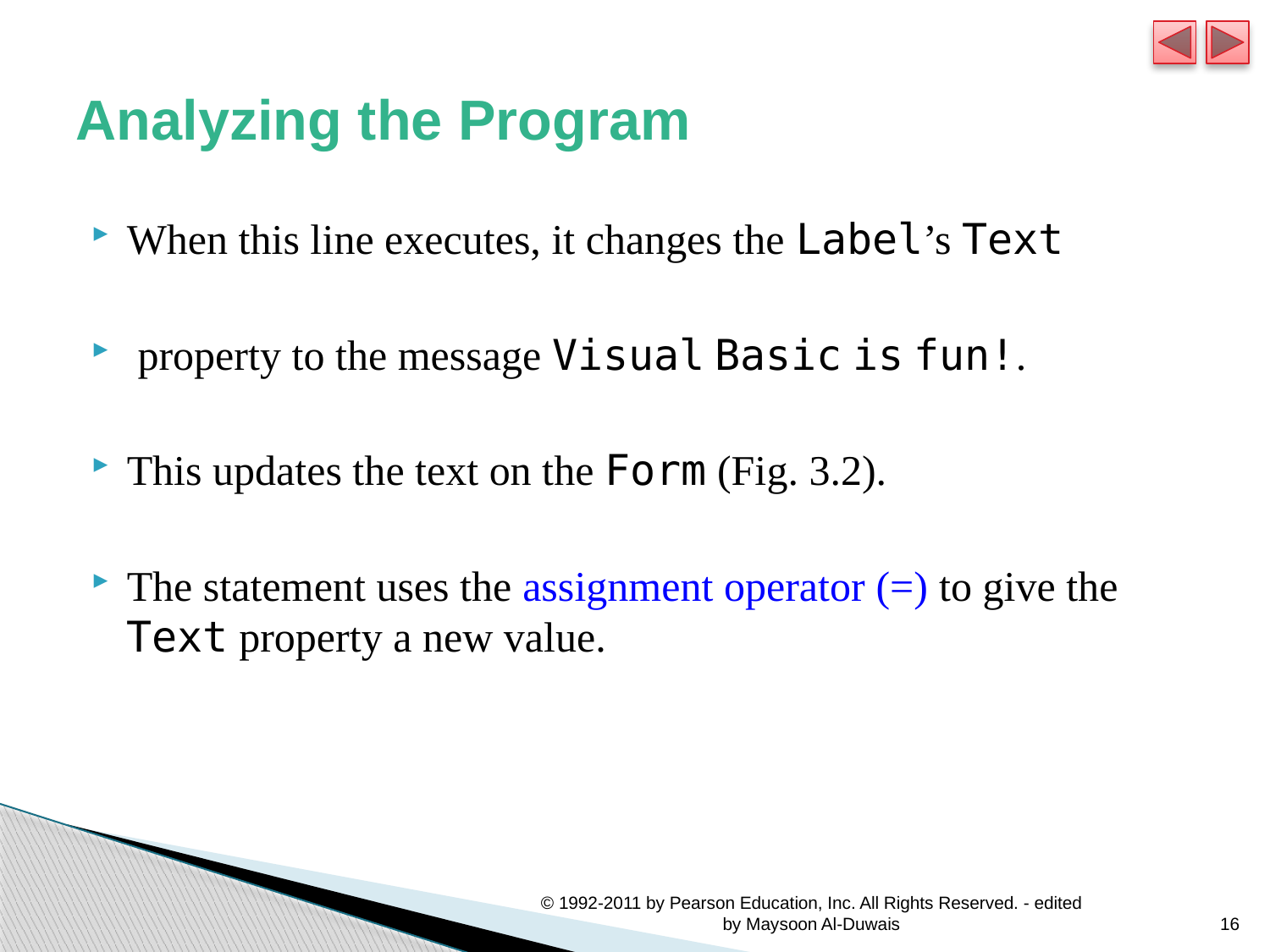

# Analyzing the Program
When this line executes, it changes the Label’s Text

 property to the message Visual Basic is fun!.

This updates the text on the Form (Fig. 3.2).

The statement uses the assignment operator (=) to give the Text property a new value.

© 1992-2011 by Pearson Education, Inc. All Rights Reserved. - edited by Maysoon Al-Duwais
16